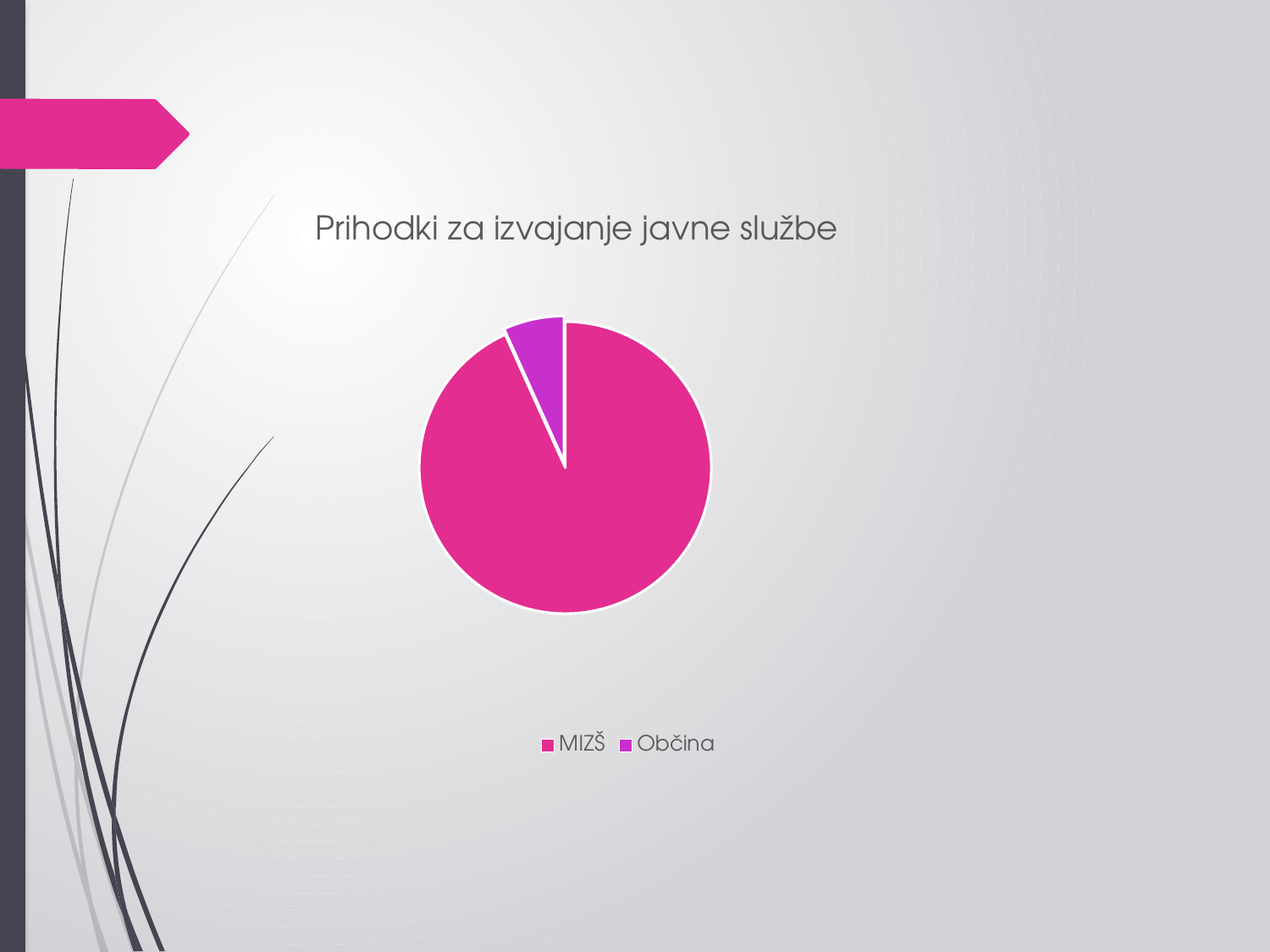

### Chart: Prihodki za izvajanje javne službe

| Category | Prihodki za izvajanje javne službe |
|---|---|
| MIZŠ | 5741700.0 |
| Občina | 415000.0 |